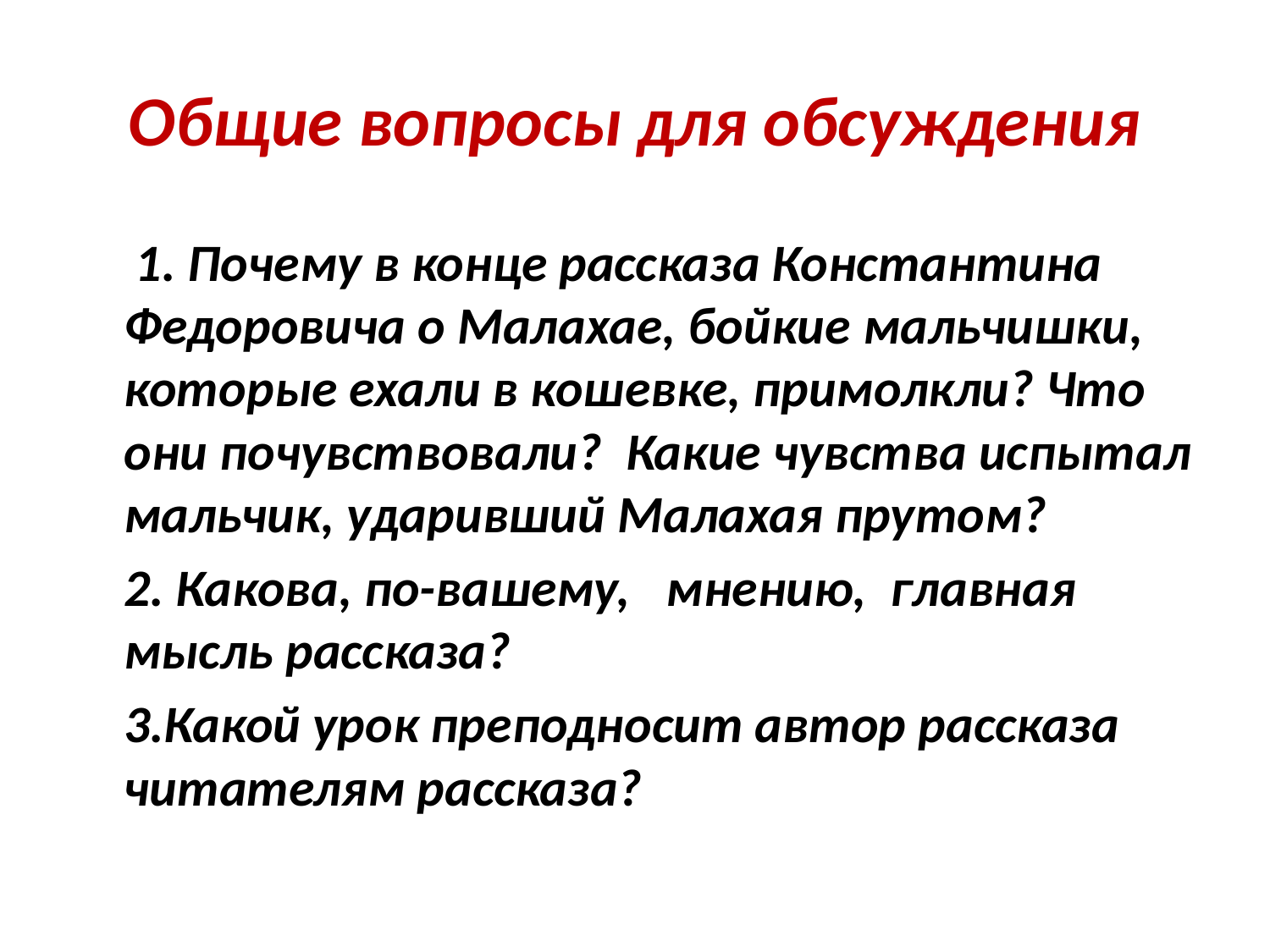

# Общие вопросы для обсуждения
     1. Почему в конце рассказа Константина Федоровича о Малахае, бойкие мальчишки, которые ехали в кошевке, примолкли? Что они почувствовали?  Какие чувства испытал мальчик, ударивший Малахая прутом?
    2. Какова, по-вашему,   мнению,  главная мысль рассказа?
    3.Какой урок преподносит автор рассказа читателям рассказа?